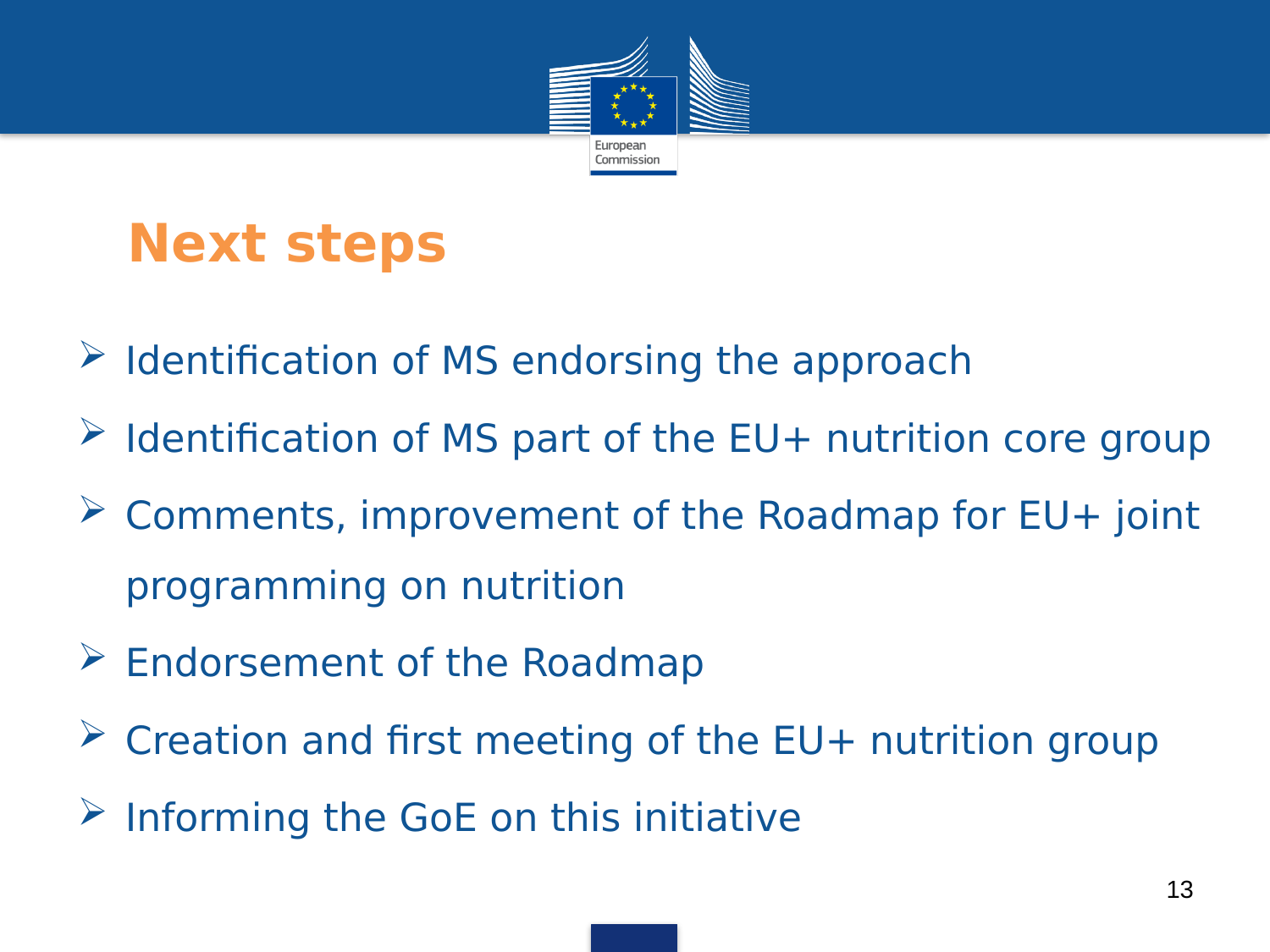

# Next steps
Identification of MS endorsing the approach
Identification of MS part of the EU+ nutrition core group
Comments, improvement of the Roadmap for EU+ joint programming on nutrition
Endorsement of the Roadmap
Creation and first meeting of the EU+ nutrition group
Informing the GoE on this initiative

13